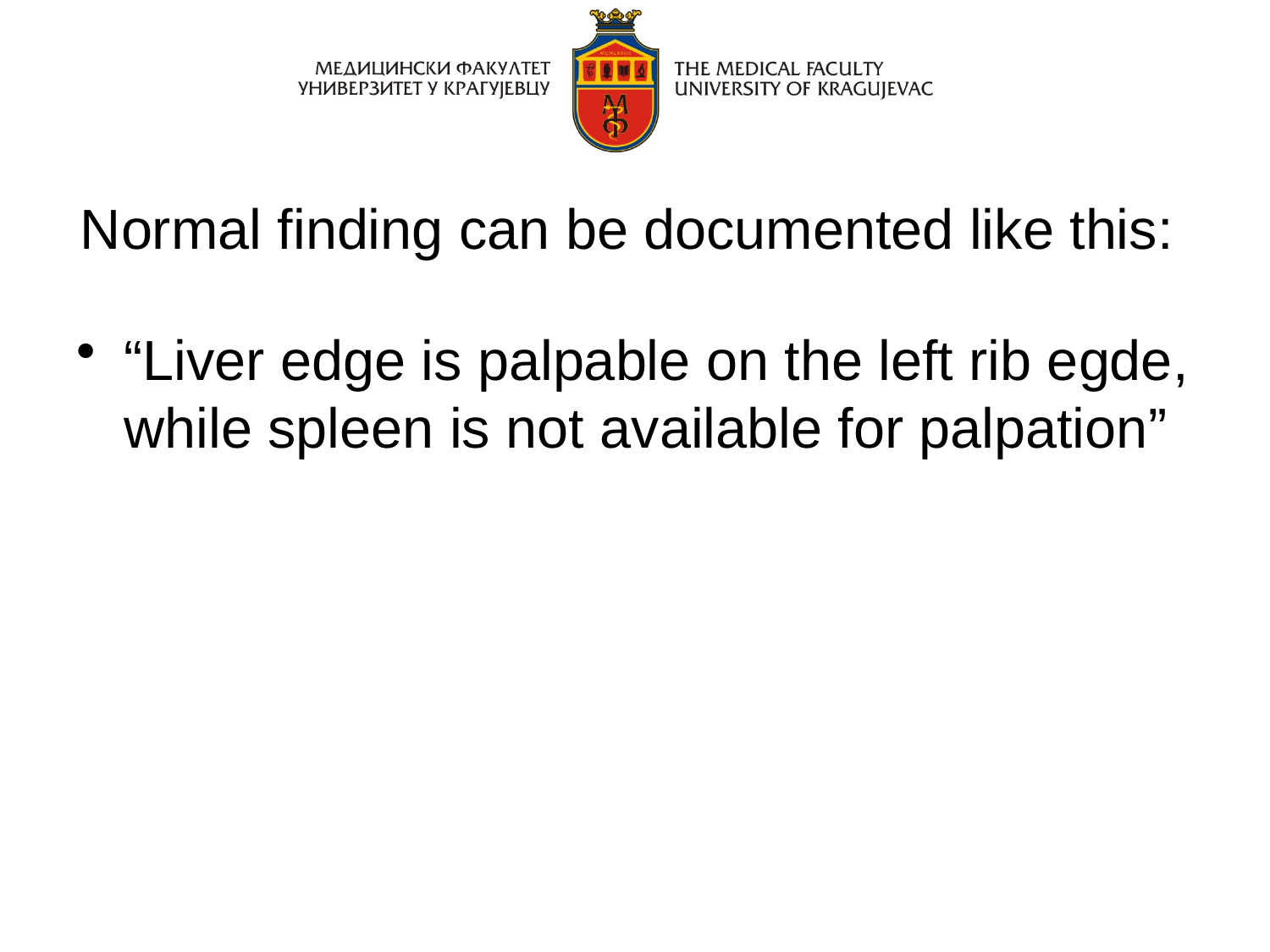

# Normal finding can be documented like this:
“Liver edge is palpable on the left rib egde, while spleen is not available for palpation”